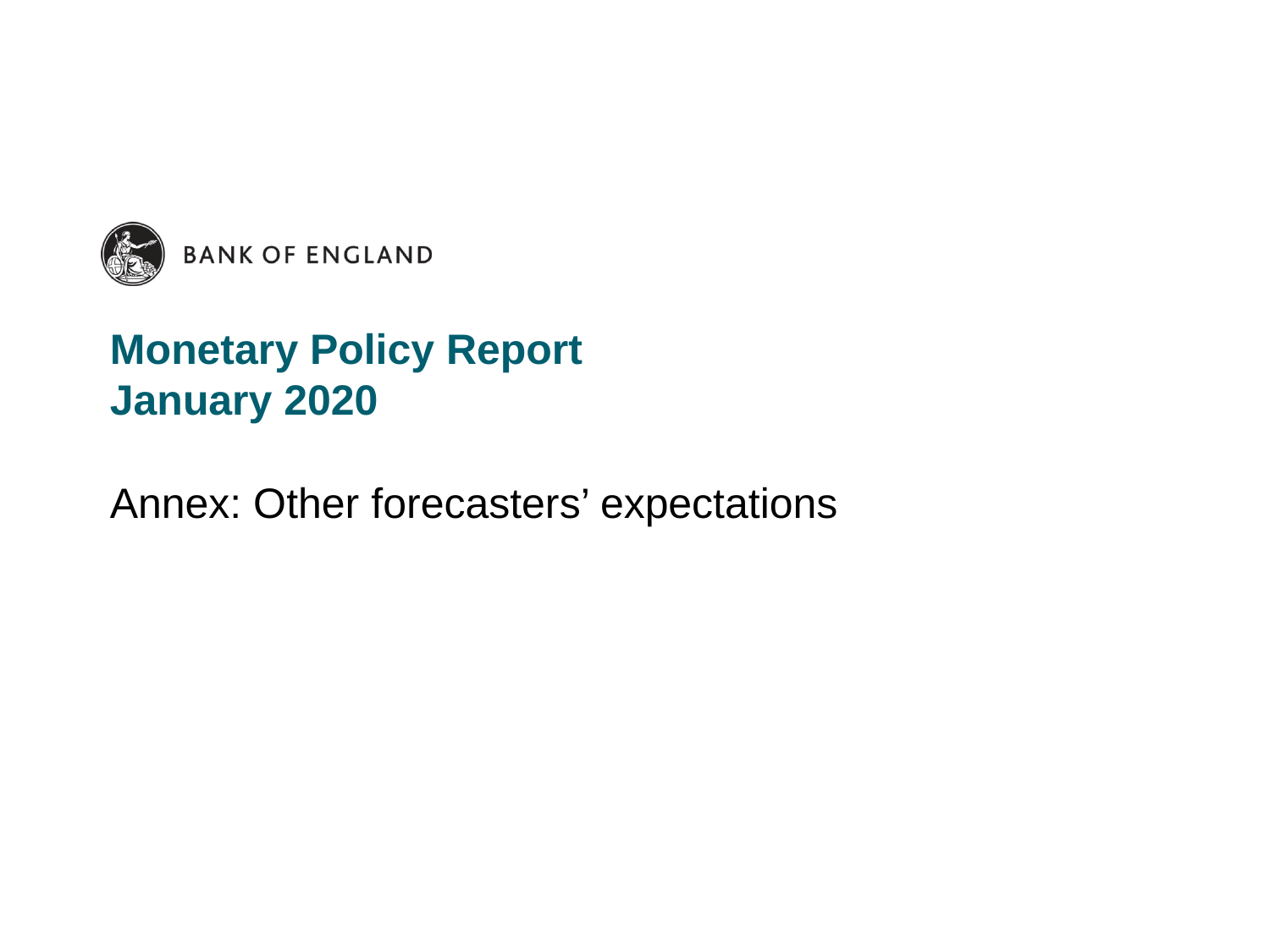

# Monetary Policy Report January 2020
Annex: Other forecasters’ expectations